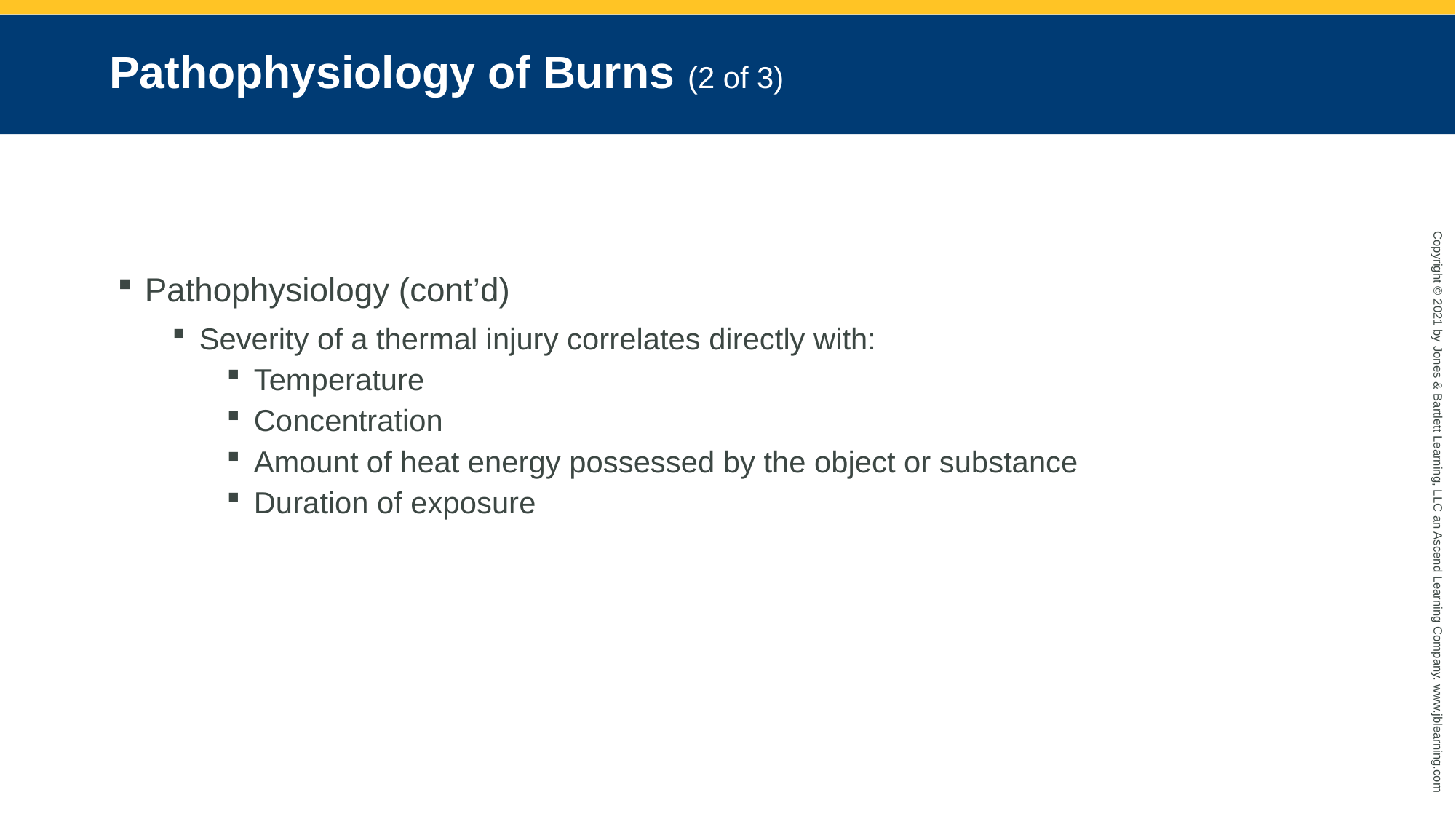

# Pathophysiology of Burns (2 of 3)
Pathophysiology (cont’d)
Severity of a thermal injury correlates directly with:
Temperature
Concentration
Amount of heat energy possessed by the object or substance
Duration of exposure